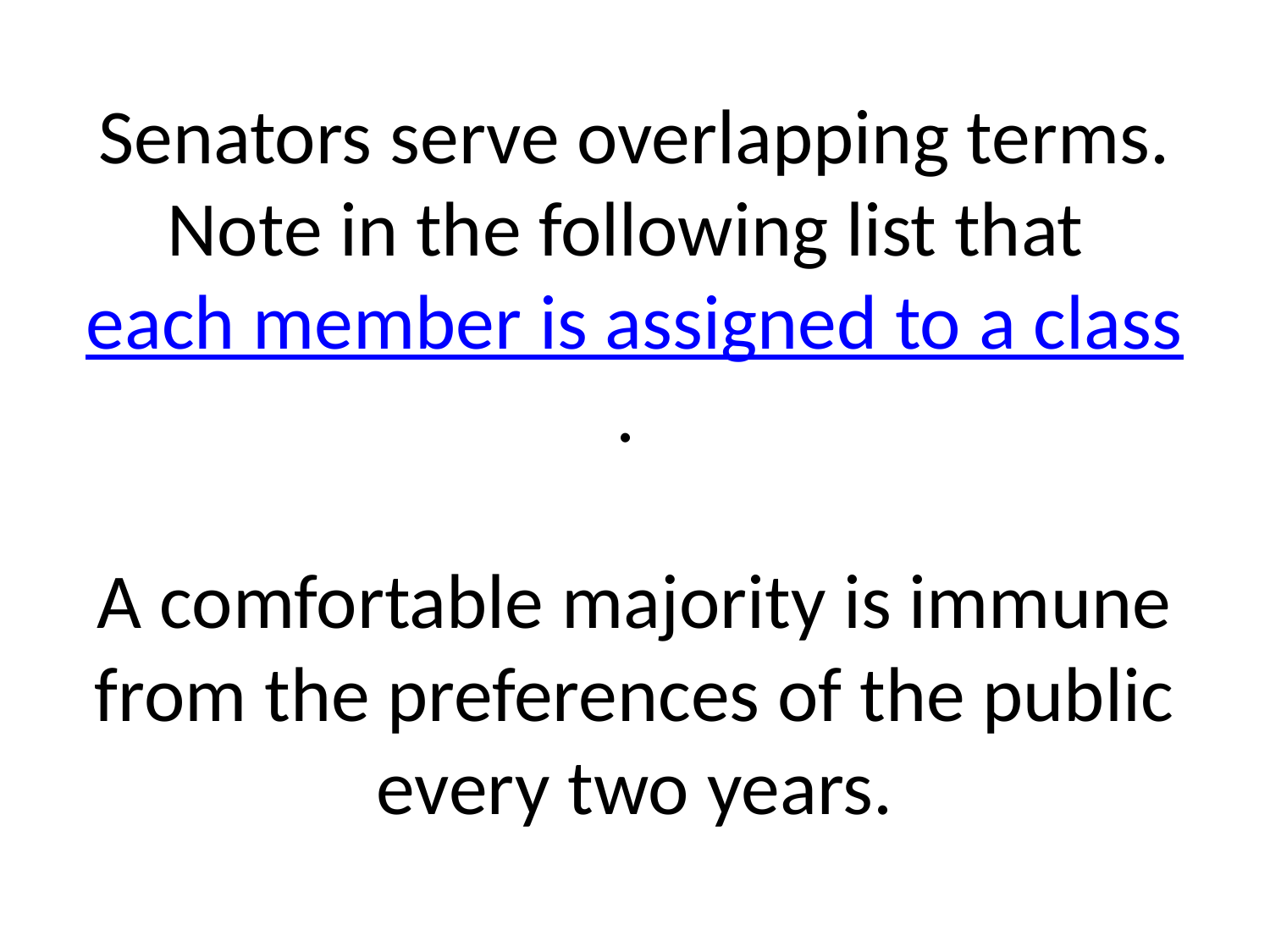

# Senators serve overlapping terms. Note in the following list that each member is assigned to a class. A comfortable majority is immune from the preferences of the public every two years.